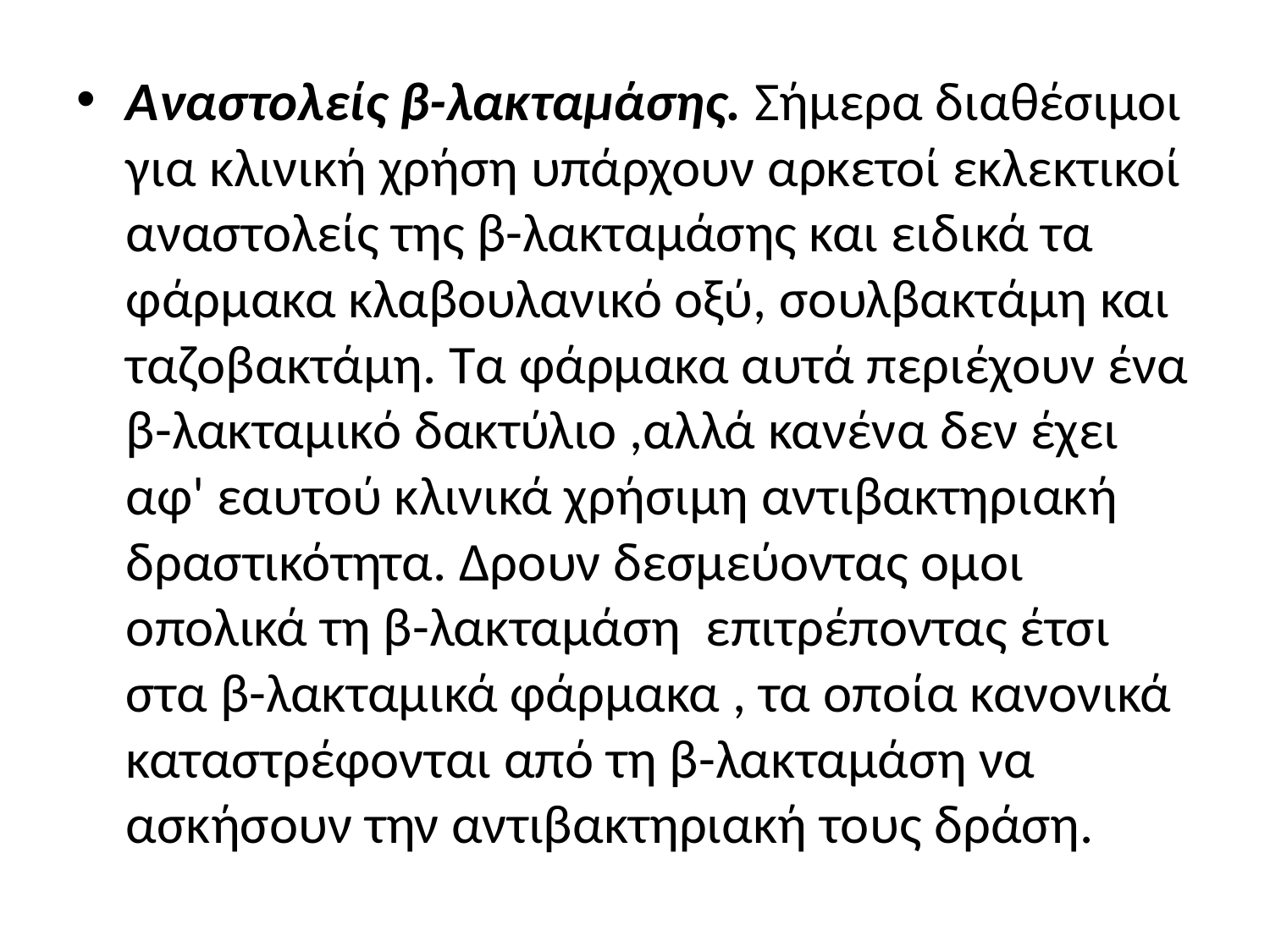

Αναστολείς β-λακταμάσης. Σήμερα διαθέσιμοι για κλινική χρήση υπάρχουν αρκετοί εκλεκτικοί αναστολείς της β-λακταμάσης και ειδικά τα φάρμακα κλαβουλανικό οξύ, σουλβακτάμη και ταζοβακτάμη. Τα φάρμακα αυτά περιέχουν ένα β-λακταμικό δακτύλιο ,αλλά κανένα δεν έχει αφ' εαυτού κλινικά χρήσιμη αντιβακτηριακή δραστικότητα. Δρουν δεσμεύοντας ομοι­οπολικά τη β-λακταμάση  επιτρέποντας έτσι στα β-λακταμικά φάρμακα , τα οποία κανονικά καταστρέφονται από τη β-λακταμάση να ασκήσουν την αντιβακτηριακή τους δράση.